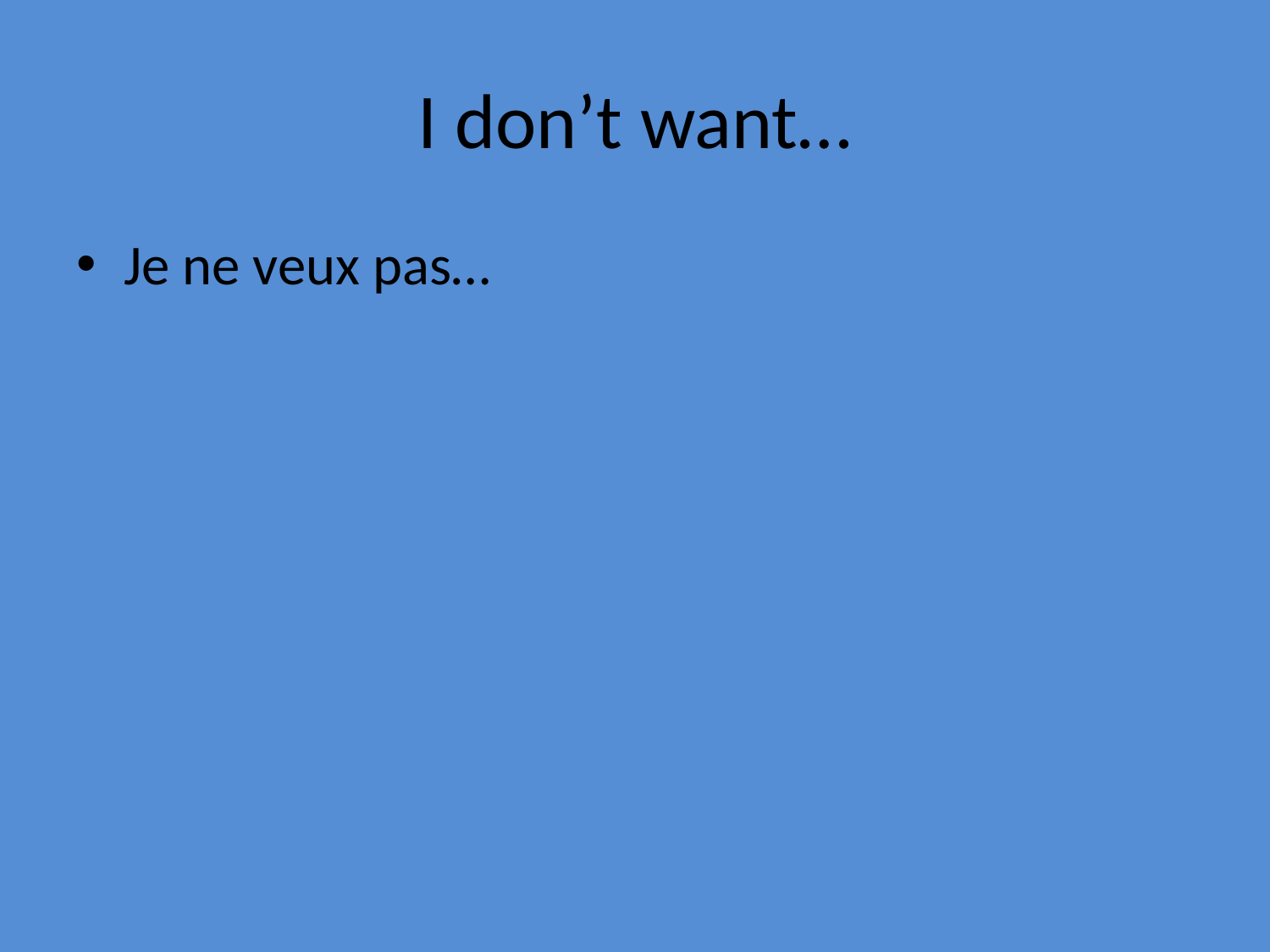

# I don’t want…
Je ne veux pas…